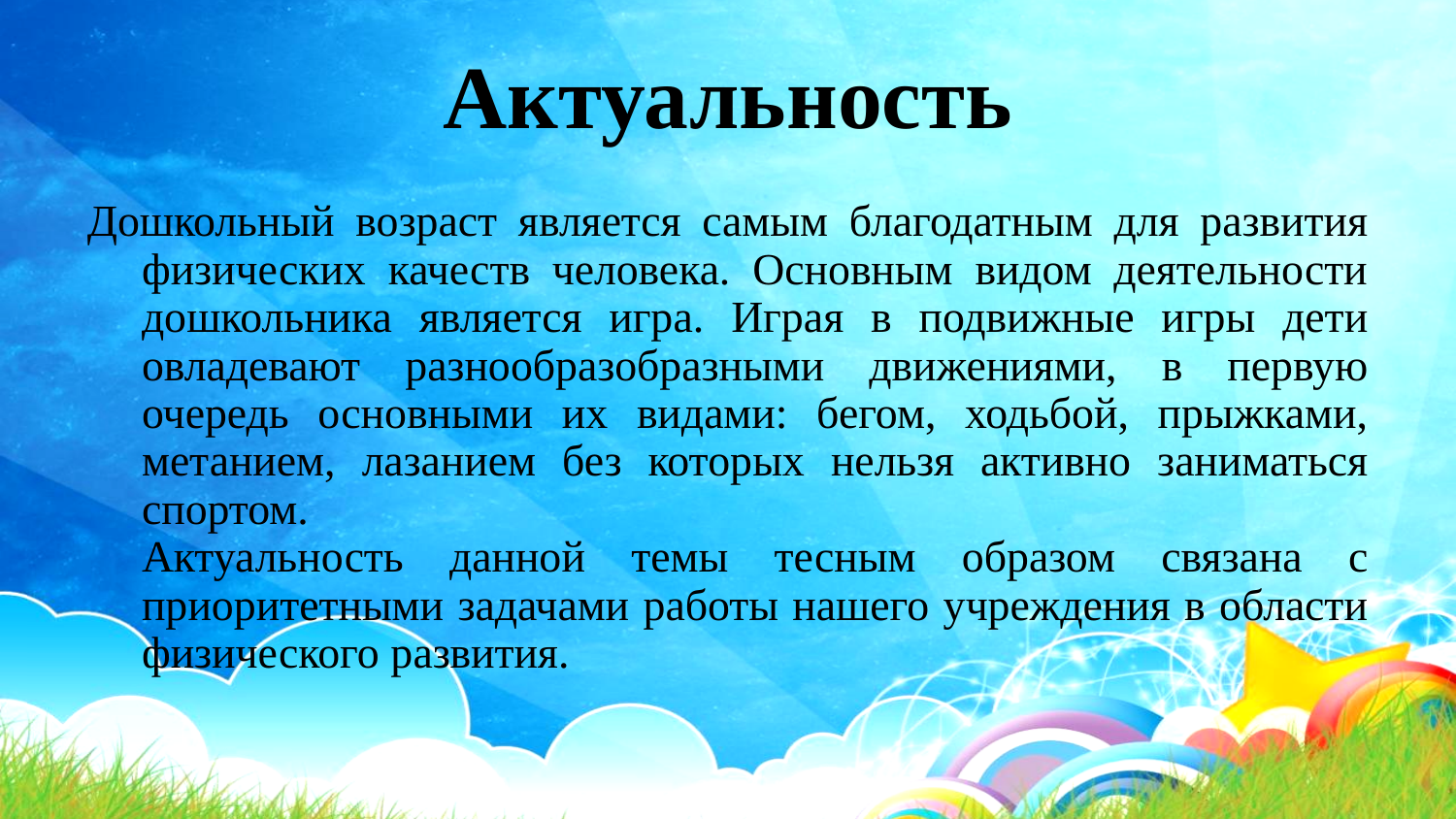

Актуальность
Дошкольный возраст является самым благодатным для развития физических качеств человека. Основным видом деятельности дошкольника является игра. Играя в подвижные игры дети овладевают разнообразобразными движениями, в первую очередь основными их видами: бегом, ходьбой, прыжками, метанием, лазанием без которых нельзя активно заниматься спортом.
	Актуальность данной темы тесным образом связана с приоритетными задачами работы нашего учреждения в области физического развития.